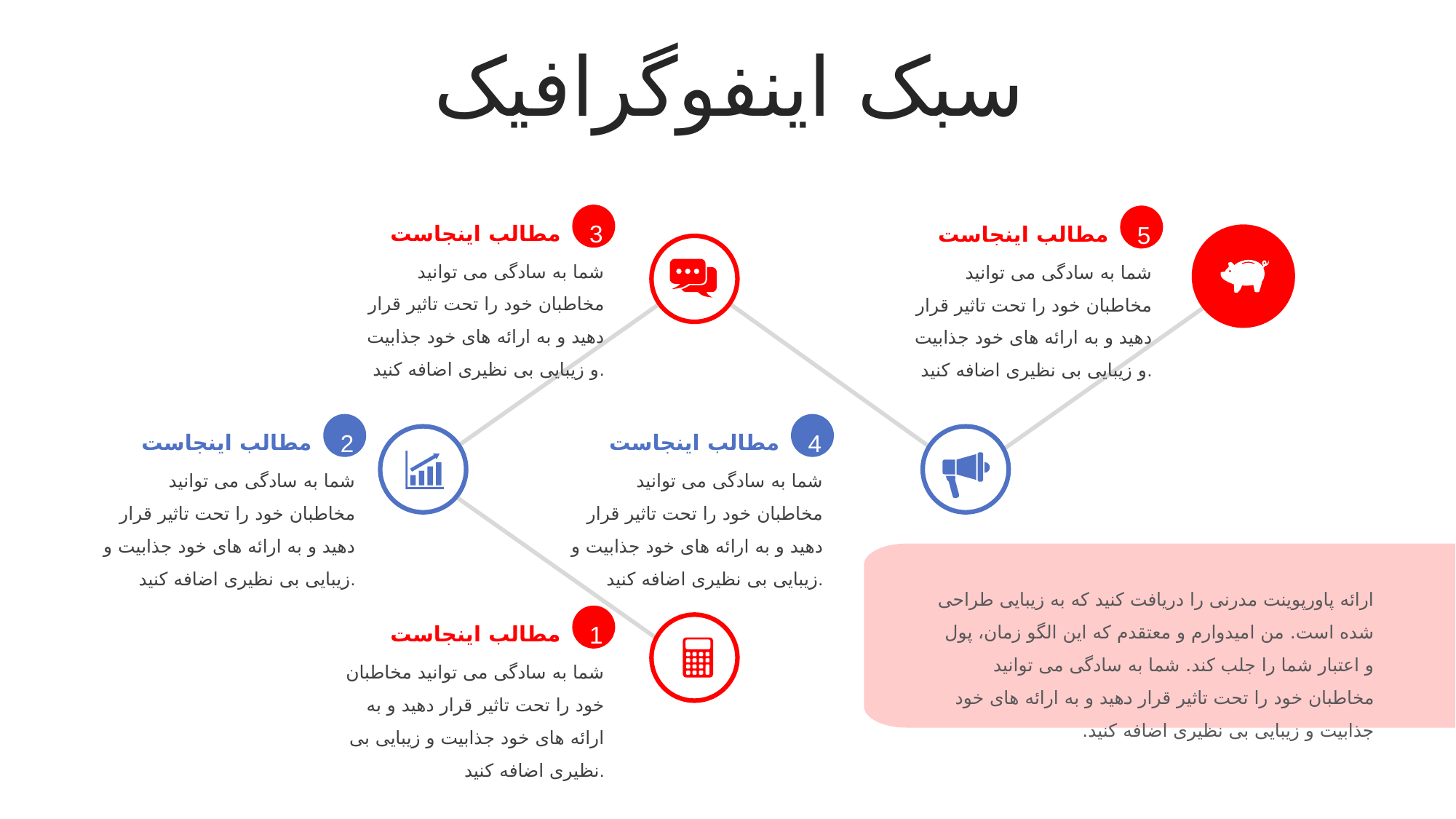

سبک اینفوگرافیک
مطالب اینجاست
3
شما به سادگی می توانید مخاطبان خود را تحت تاثیر قرار دهید و به ارائه های خود جذابیت و زیبایی بی نظیری اضافه کنید.
مطالب اینجاست
5
شما به سادگی می توانید مخاطبان خود را تحت تاثیر قرار دهید و به ارائه های خود جذابیت و زیبایی بی نظیری اضافه کنید.

مطالب اینجاست
2
شما به سادگی می توانید مخاطبان خود را تحت تاثیر قرار دهید و به ارائه های خود جذابیت و زیبایی بی نظیری اضافه کنید.
مطالب اینجاست
4
شما به سادگی می توانید مخاطبان خود را تحت تاثیر قرار دهید و به ارائه های خود جذابیت و زیبایی بی نظیری اضافه کنید.

ارائه پاورپوینت مدرنی را دریافت کنید که به زیبایی طراحی شده است. من امیدوارم و معتقدم که این الگو زمان، پول و اعتبار شما را جلب کند. شما به سادگی می توانید مخاطبان خود را تحت تاثیر قرار دهید و به ارائه های خود جذابیت و زیبایی بی نظیری اضافه کنید.
مطالب اینجاست
1
شما به سادگی می توانید مخاطبان خود را تحت تاثیر قرار دهید و به ارائه های خود جذابیت و زیبایی بی نظیری اضافه کنید.